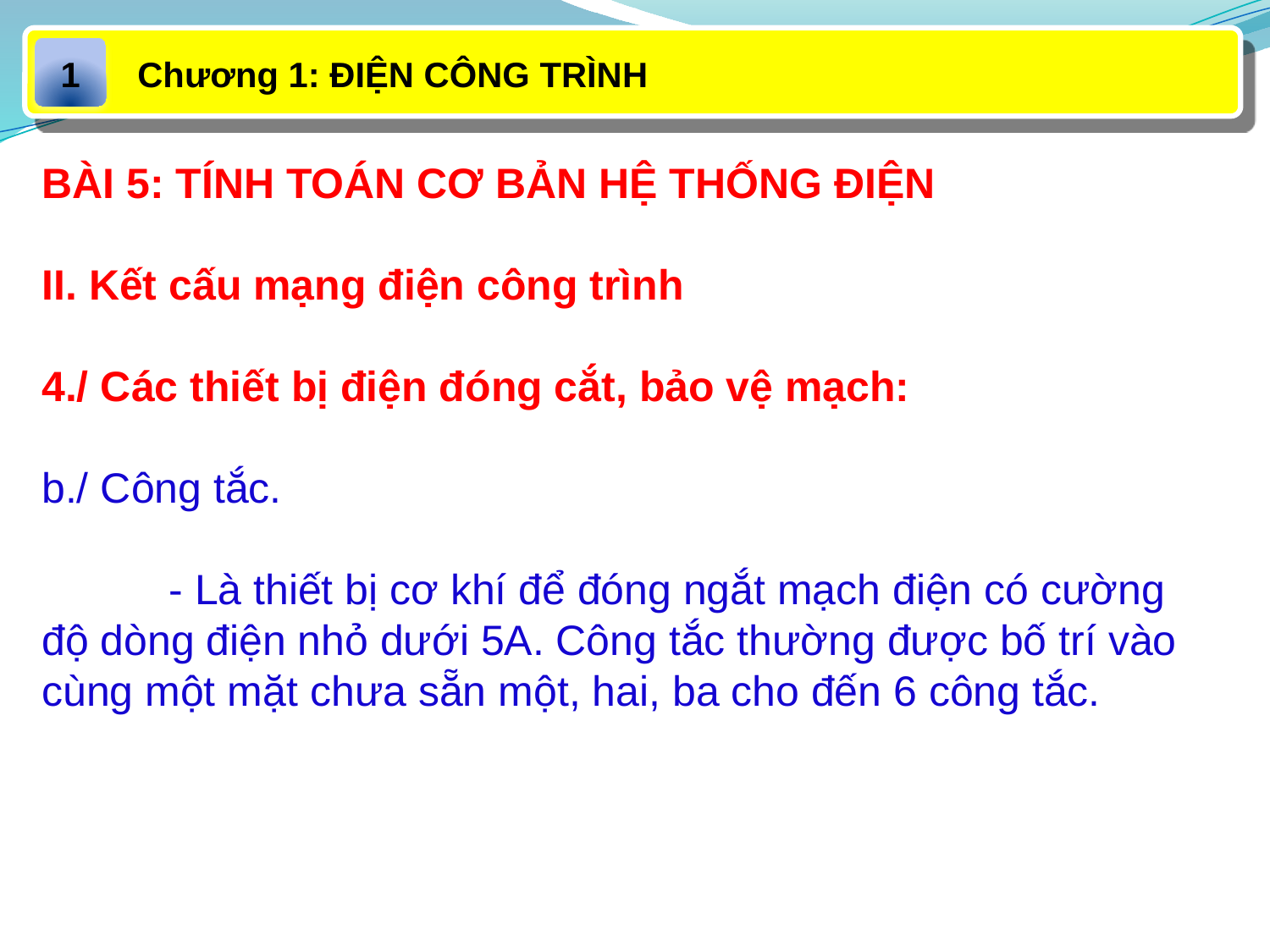

Chương 1: ĐIỆN CÔNG TRÌNH
1

BÀI 5: TÍNH TOÁN CƠ BẢN HỆ THỐNG ĐIỆN

II. Kết cấu mạng điện công trình

4./ Các thiết bị điện đóng cắt, bảo vệ mạch:

b./ Công tắc.

	- Là thiết bị cơ khí để đóng ngắt mạch điện có cường độ dòng điện nhỏ dưới 5A. Công tắc thường được bố trí vào cùng một mặt chưa sẵn một, hai, ba cho đến 6 công tắc.